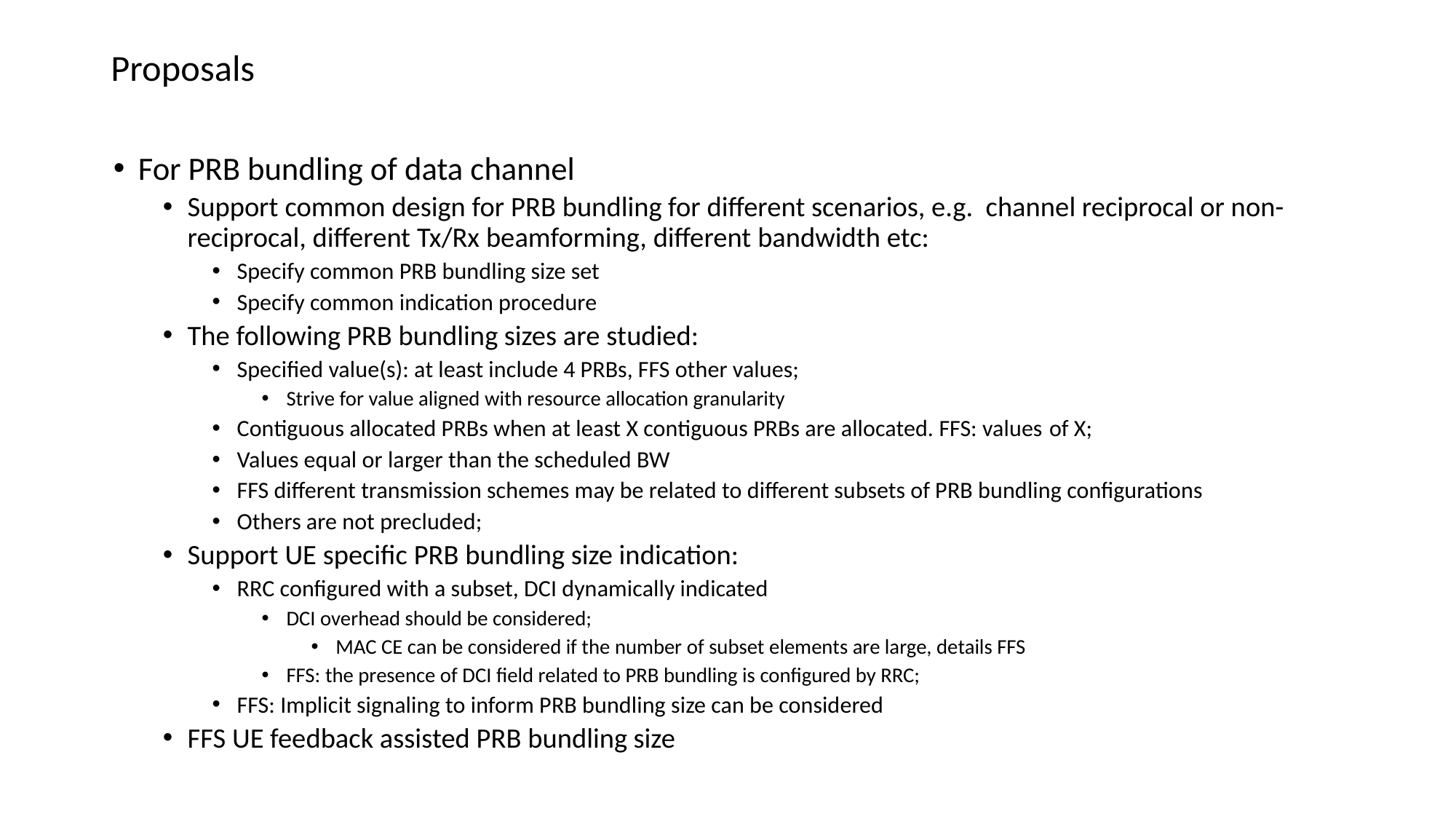

# Proposals
For PRB bundling of data channel
Support common design for PRB bundling for different scenarios, e.g.  channel reciprocal or non-reciprocal, different Tx/Rx beamforming, different bandwidth etc:
Specify common PRB bundling size set
Specify common indication procedure
The following PRB bundling sizes are studied:
Specified value(s): at least include 4 PRBs, FFS other values;
Strive for value aligned with resource allocation granularity
Contiguous allocated PRBs when at least X contiguous PRBs are allocated. FFS: values of X;
Values equal or larger than the scheduled BW
FFS different transmission schemes may be related to different subsets of PRB bundling configurations
Others are not precluded;
Support UE specific PRB bundling size indication:
RRC configured with a subset, DCI dynamically indicated
DCI overhead should be considered;
MAC CE can be considered if the number of subset elements are large, details FFS
FFS: the presence of DCI field related to PRB bundling is configured by RRC;
FFS: Implicit signaling to inform PRB bundling size can be considered
FFS UE feedback assisted PRB bundling size